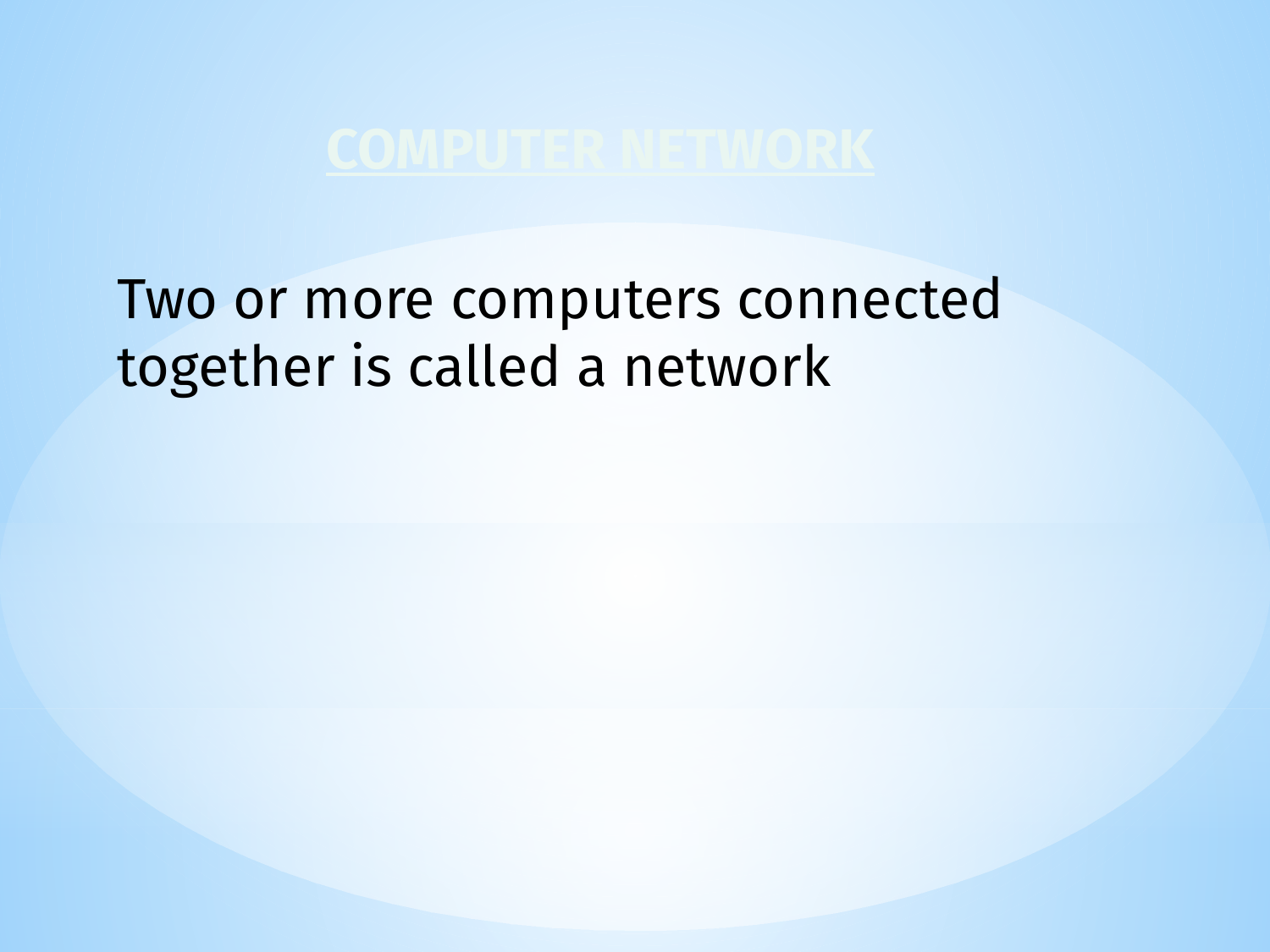

Computer Network
Two or more computers connected together is called a network